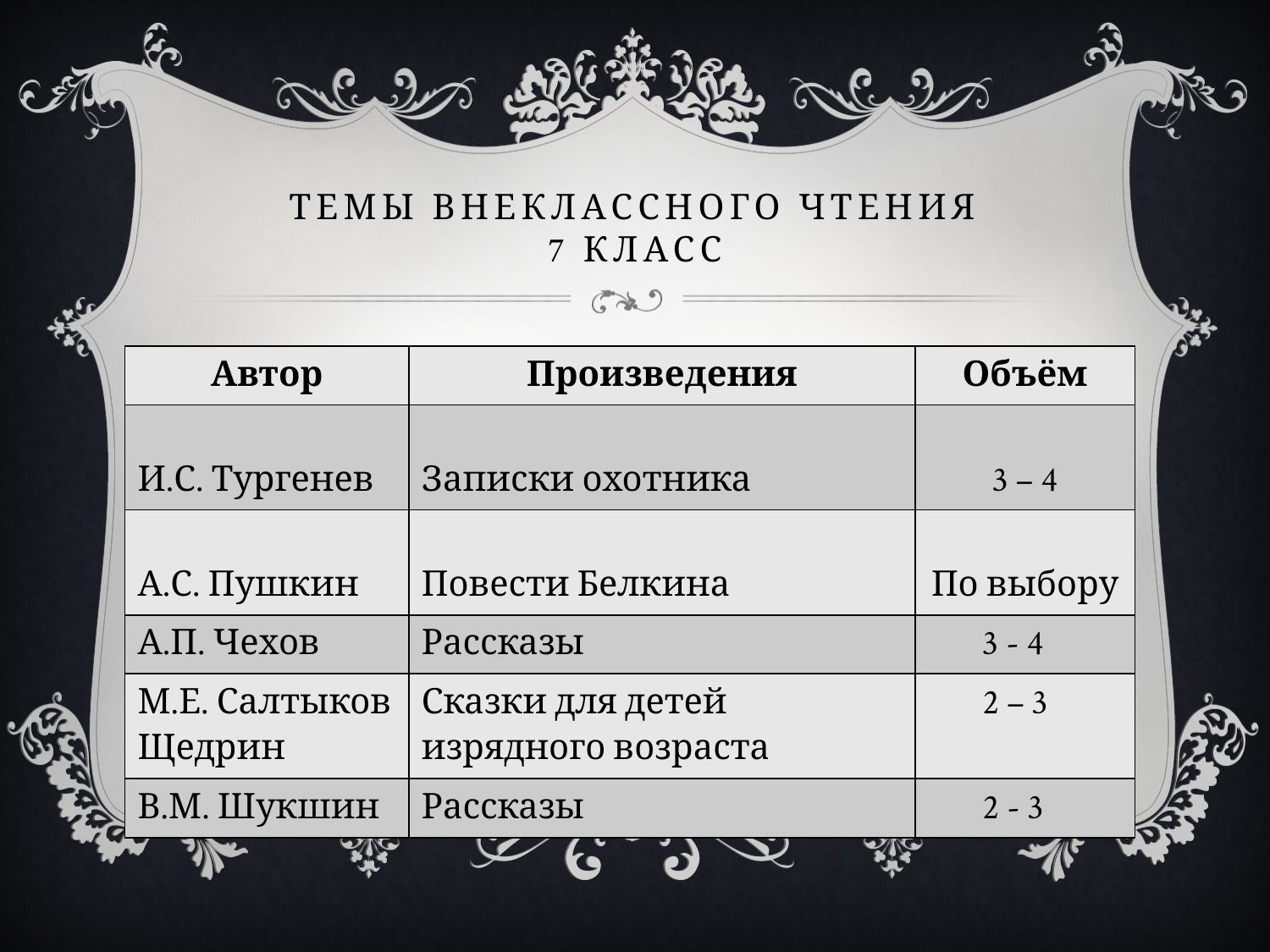

# Темы внеклассного чтения 7 класс
| Автор | Произведения | Объём |
| --- | --- | --- |
| И.С. Тургенев | Записки охотника | 3 – 4 |
| А.С. Пушкин | Повести Белкина | По выбору |
| А.П. Чехов | Рассказы | 3 - 4 |
| М.Е. Салтыков Щедрин | Сказки для детей изрядного возраста | 2 – 3 |
| В.М. Шукшин | Рассказы | 2 - 3 |